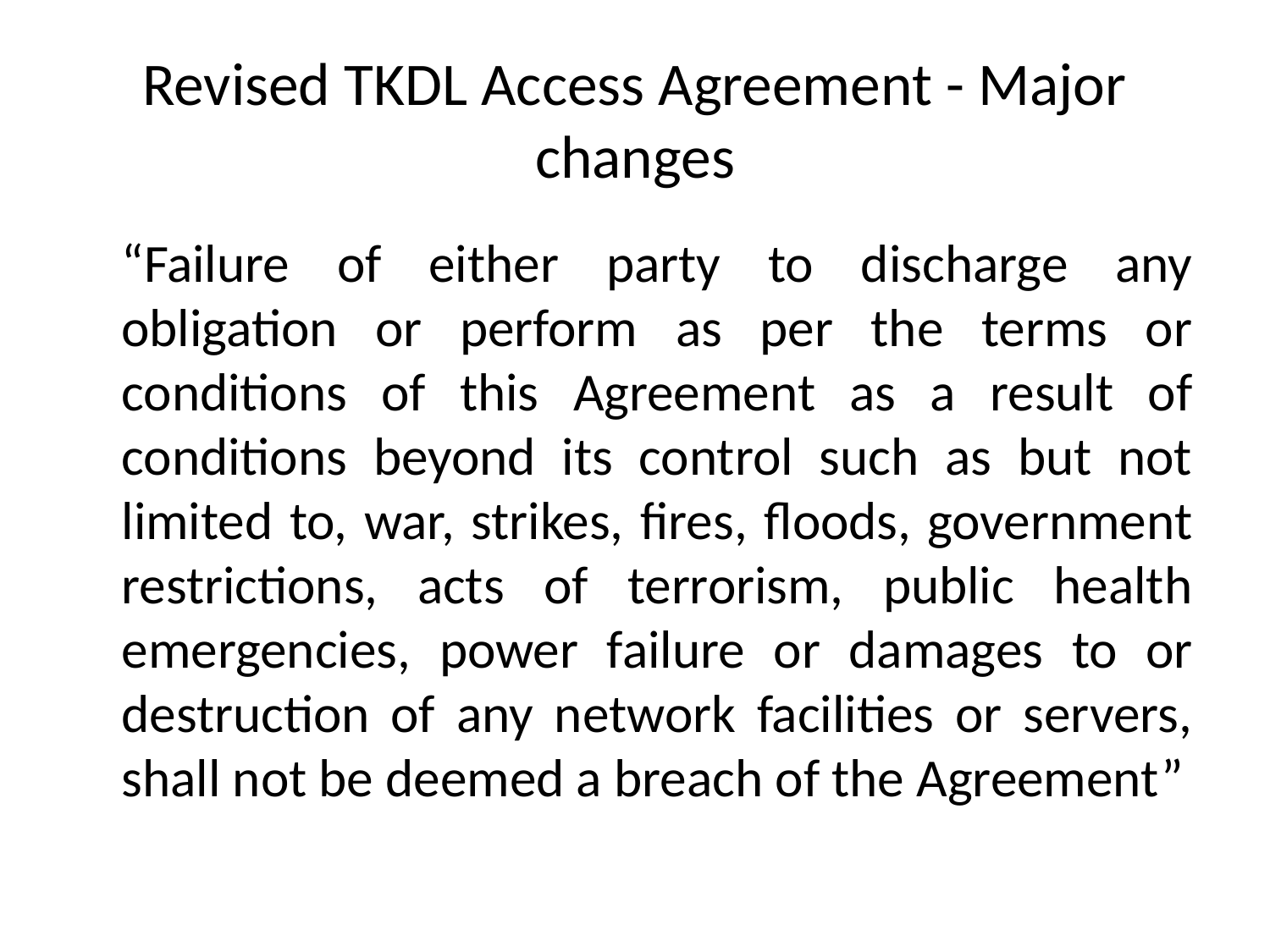

# Revised TKDL Access Agreement - Major changes
	“Failure of either party to discharge any obligation or perform as per the terms or conditions of this Agreement as a result of conditions beyond its control such as but not limited to, war, strikes, fires, floods, government restrictions, acts of terrorism, public health emergencies, power failure or damages to or destruction of any network facilities or servers, shall not be deemed a breach of the Agreement”